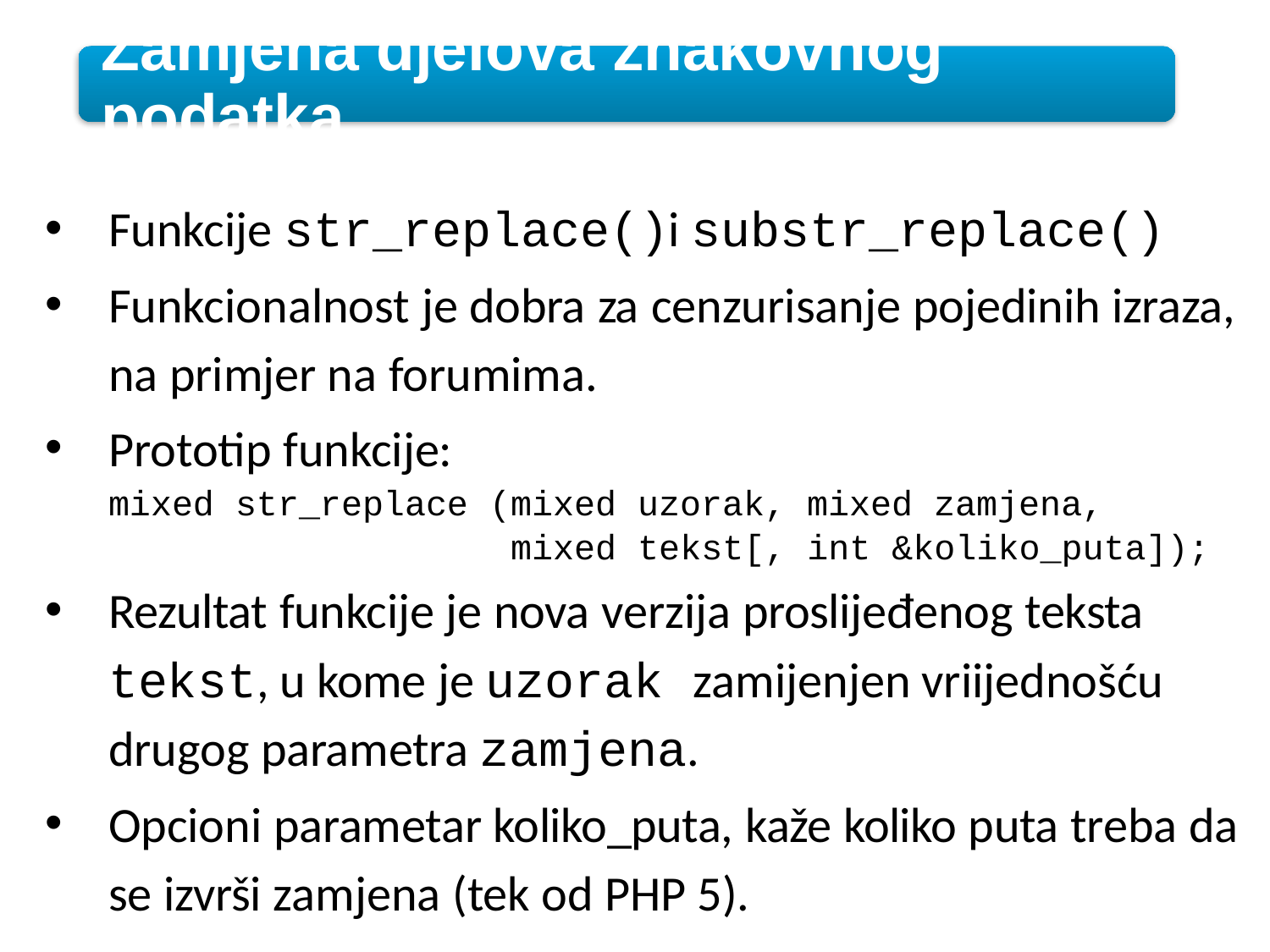

Zamjena djelova znakovnog podatka
Funkcije str_replace()i substr_replace()
Funkcionalnost je dobra za cenzurisanje pojedinih izraza, na primjer na forumima.
Prototip funkcije:
   mixed str_replace (mixed uzorak, mixed zamjena,
                      mixed tekst[, int &koliko_puta]);
Rezultat funkcije je nova verzija proslijeđenog teksta tekst, u kome je uzorak zamijenjen vriijednošću drugog parametra zamjena.
Opcioni parametar koliko_puta, kaže koliko puta treba da se izvrši zamjena (tek od PHP 5).